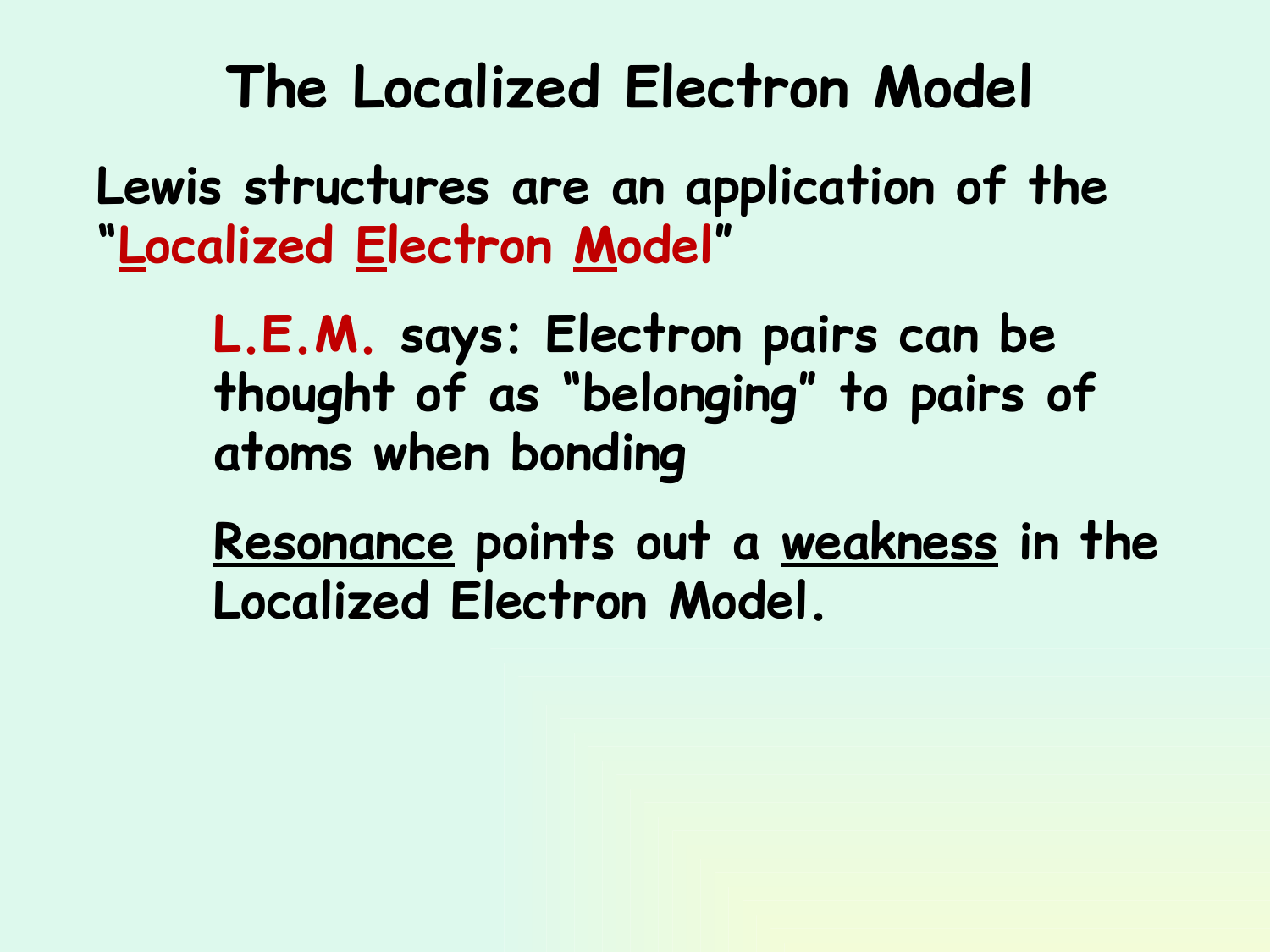

# The Localized Electron Model
Lewis structures are an application of the “Localized Electron Model”
L.E.M. says: Electron pairs can be thought of as “belonging” to pairs of atoms when bonding
Resonance points out a weakness in the Localized Electron Model.